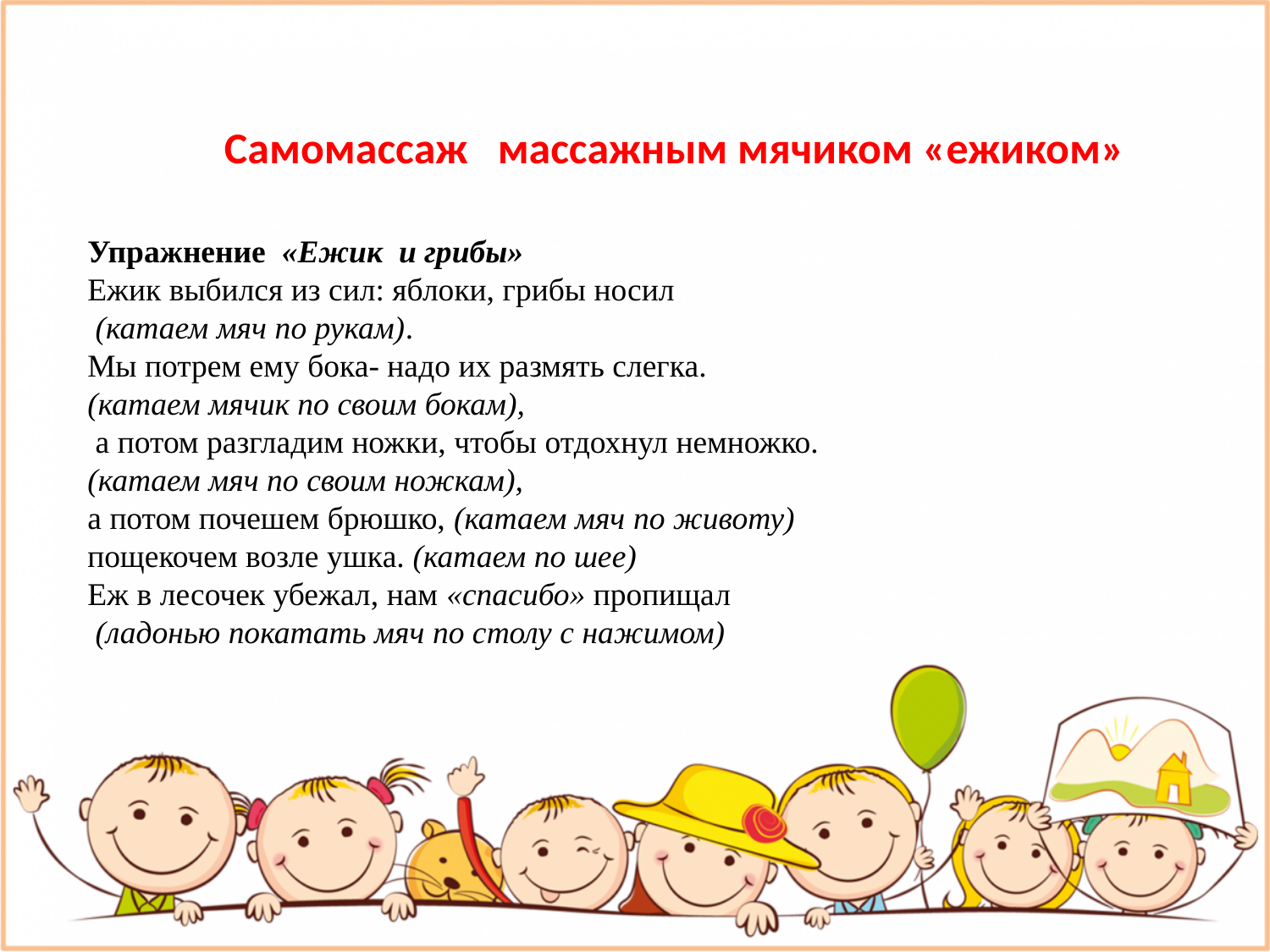

# Самомассаж   массажным мячиком «ежиком»
Упражнение  «Ежик  и грибы»
Ежик выбился из сил: яблоки, грибы носил
 (катаем мяч по рукам).
Мы потрем ему бока- надо их размять слегка.
(катаем мячик по своим бокам),
 а потом разгладим ножки, чтобы отдохнул немножко.
(катаем мяч по своим ножкам),
а потом почешем брюшко, (катаем мяч по животу)
пощекочем возле ушка. (катаем по шее)
Еж в лесочек убежал, нам «спасибо» пропищал
 (ладонью покатать мяч по столу с нажимом)